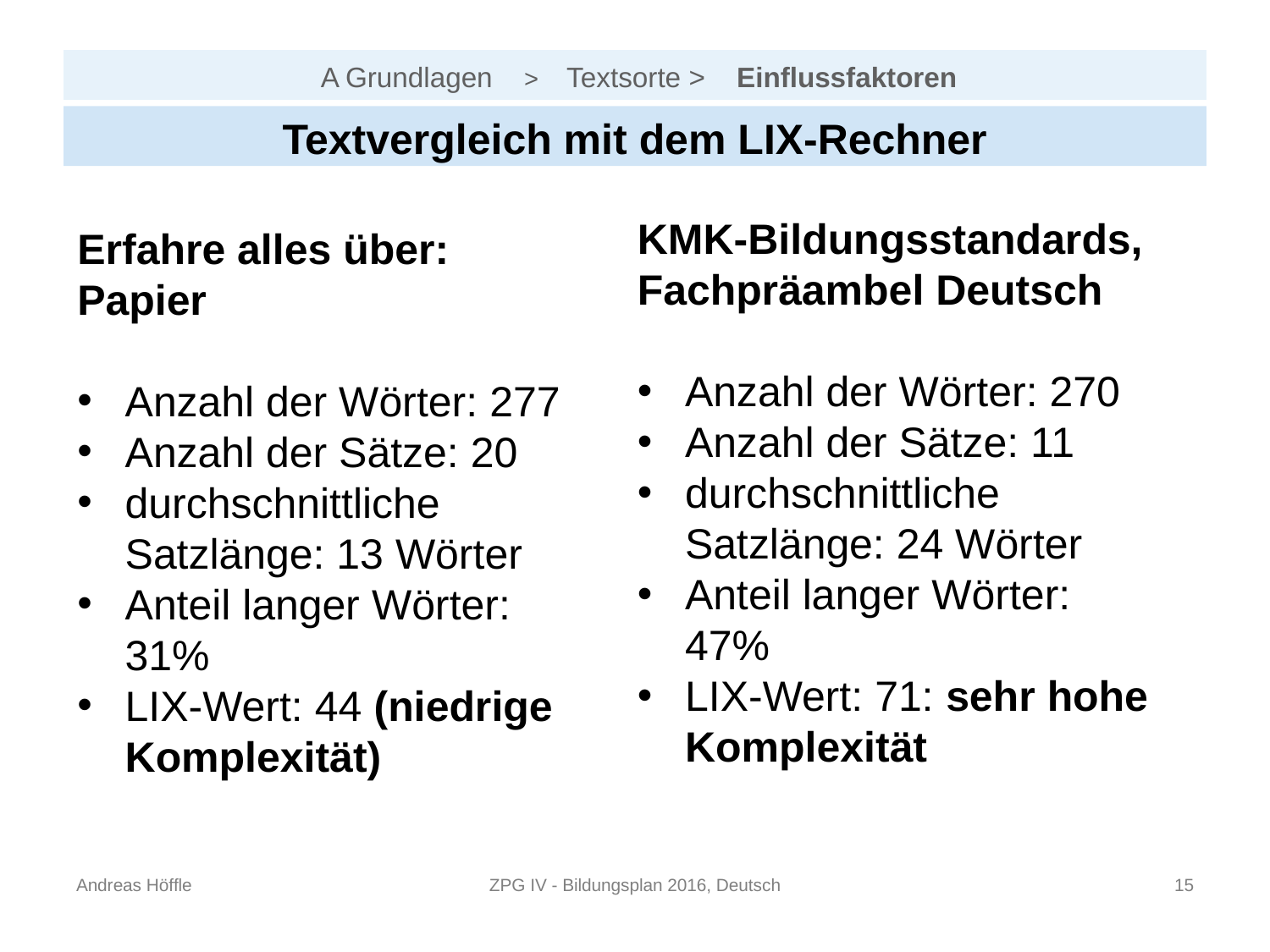

# A Grundlagen    >    Textsorte >    Einflussfaktoren
Textvergleich mit dem LIX-Rechner
KMK-Bildungsstandards, Fachpräambel Deutsch

Anzahl der Wörter: 270
Anzahl der Sätze: 11
durchschnittliche Satzlänge: 24 Wörter
Anteil langer Wörter:
47%
LIX-Wert: 71: sehr hohe Komplexität
Erfahre alles über:
Papier

Anzahl der Wörter: 277
Anzahl der Sätze: 20
durchschnittliche Satzlänge: 13 Wörter
Anteil langer Wörter: 31%
LIX-Wert: 44 (niedrige Komplexität)

Andreas Höffle
ZPG IV - Bildungsplan 2016, Deutsch
15